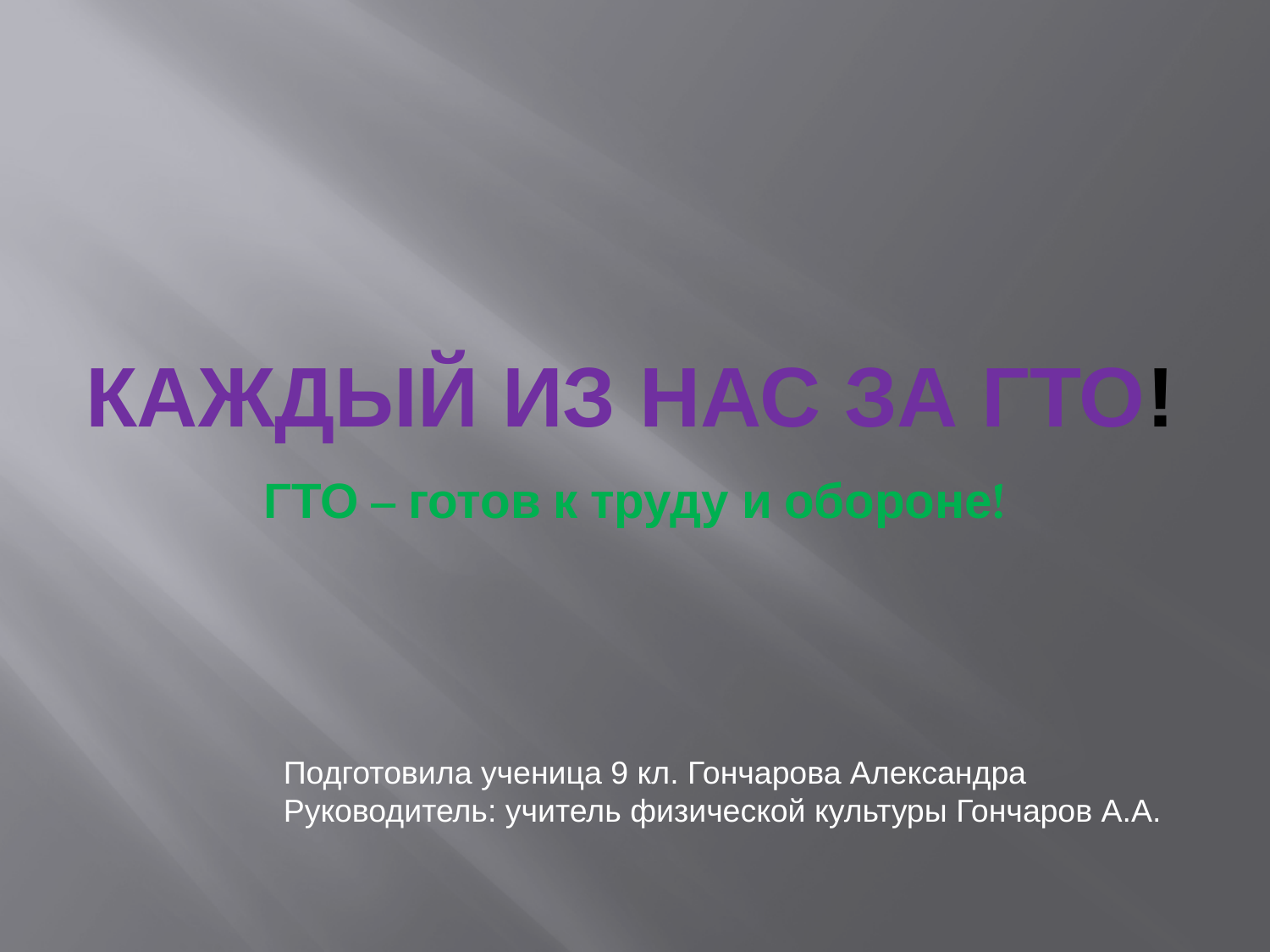

# Каждый из нас за ГТО!
ГТО – готов к труду и обороне!
Подготовила ученица 9 кл. Гончарова Александра
Руководитель: учитель физической культуры Гончаров А.А.